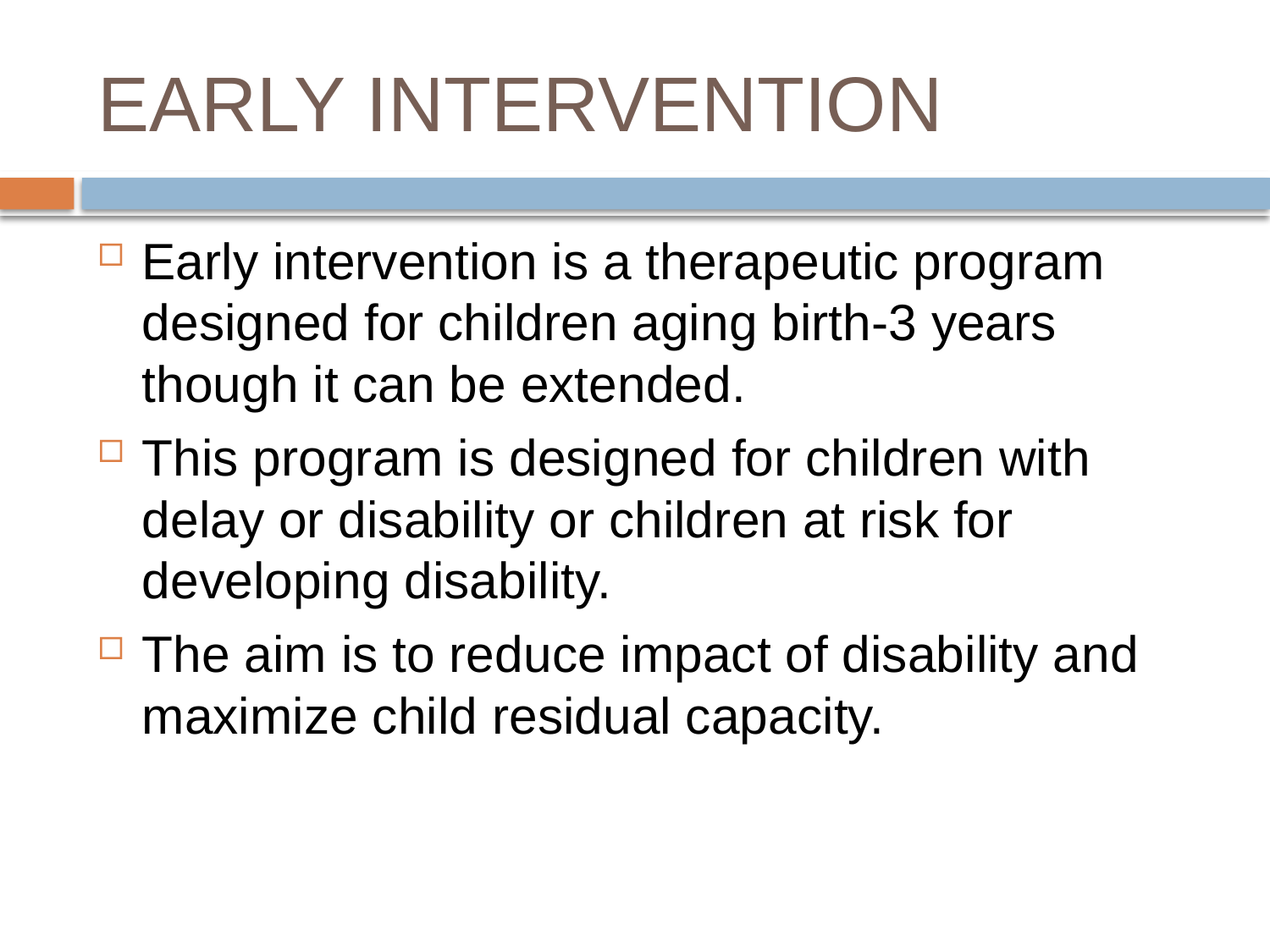

# EARLY INTERVENTION
Early intervention is a therapeutic program designed for children aging birth-3 years though it can be extended.
This program is designed for children with delay or disability or children at risk for developing disability.
The aim is to reduce impact of disability and maximize child residual capacity.